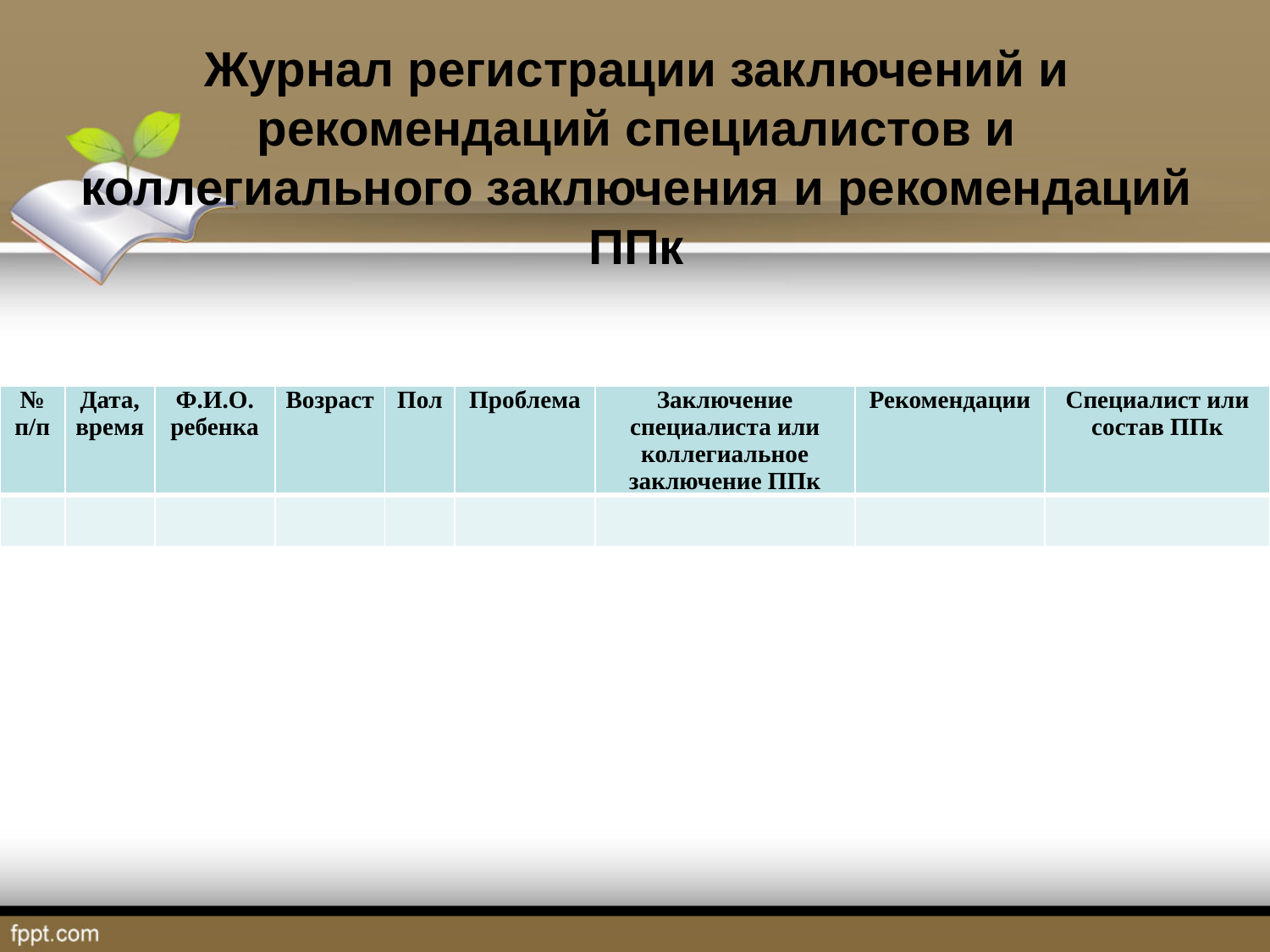

# Журнал регистрации заключений и рекомендаций специалистов и коллегиального заключения и рекомендаций ППк
| № п/п | Дата, время | Ф.И.О. ребенка | Возраст | Пол | Проблема | Заключение специалиста или коллегиальное заключение ППк | Рекомендации | Специалист или состав ППк |
| --- | --- | --- | --- | --- | --- | --- | --- | --- |
|  |  |  |  |  |  |  |  |  |